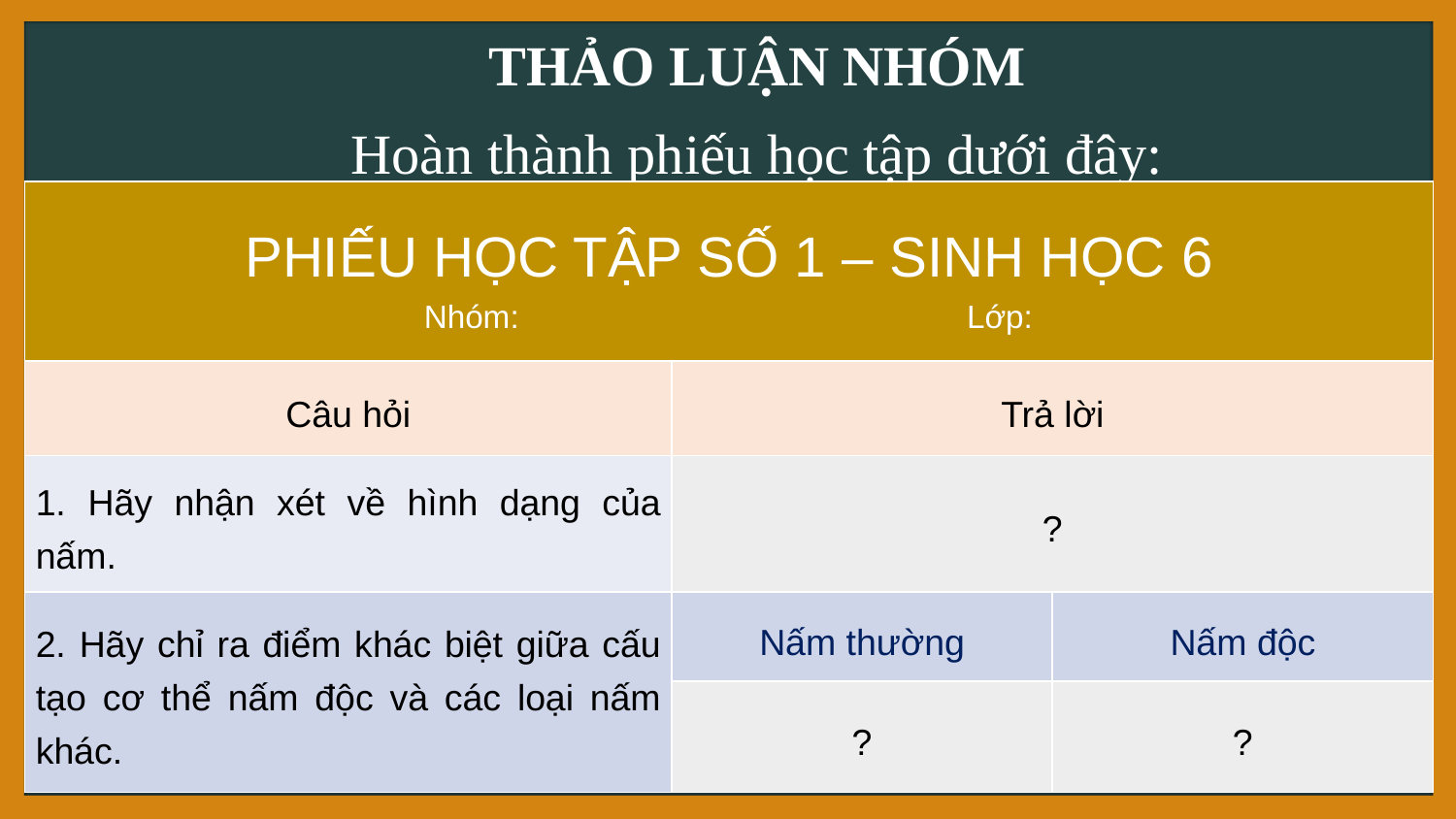

THẢO LUẬN NHÓM
Hoàn thành phiếu học tập dưới đây:
| PHIẾU HỌC TẬP SỐ 1 – SINH HỌC 6 Nhóm: Lớp: |  |  |
| --- | --- | --- |
| Câu hỏi | Trả lời |  |
| 1. Hãy nhận xét về hình dạng của nấm. | ? |  |
| 2. Hãy chỉ ra điểm khác biệt giữa cấu tạo cơ thể nấm độc và các loại nấm khác. | Nấm thường | Nấm độc |
|  | ? | ? |